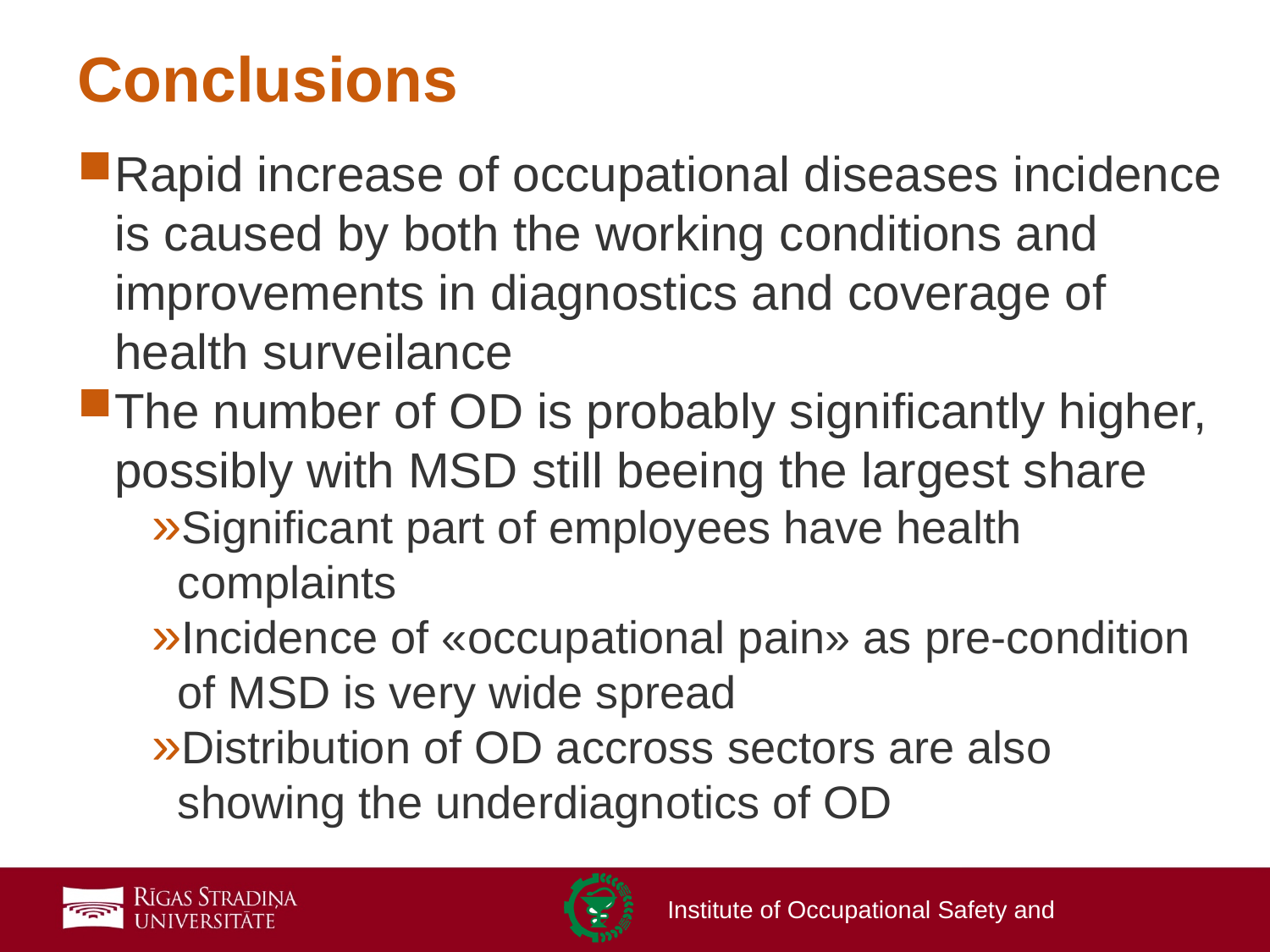

# Conclusions
Rapid increase of occupational diseases incidence is caused by both the working conditions and improvements in diagnostics and coverage of health surveilance
The number of OD is probably significantly higher, possibly with MSD still beeing the largest share
Significant part of employees have health complaints
Incidence of «occupational pain» as pre-condition of MSD is very wide spread
Distribution of OD accross sectors are also showing the underdiagnotics of OD